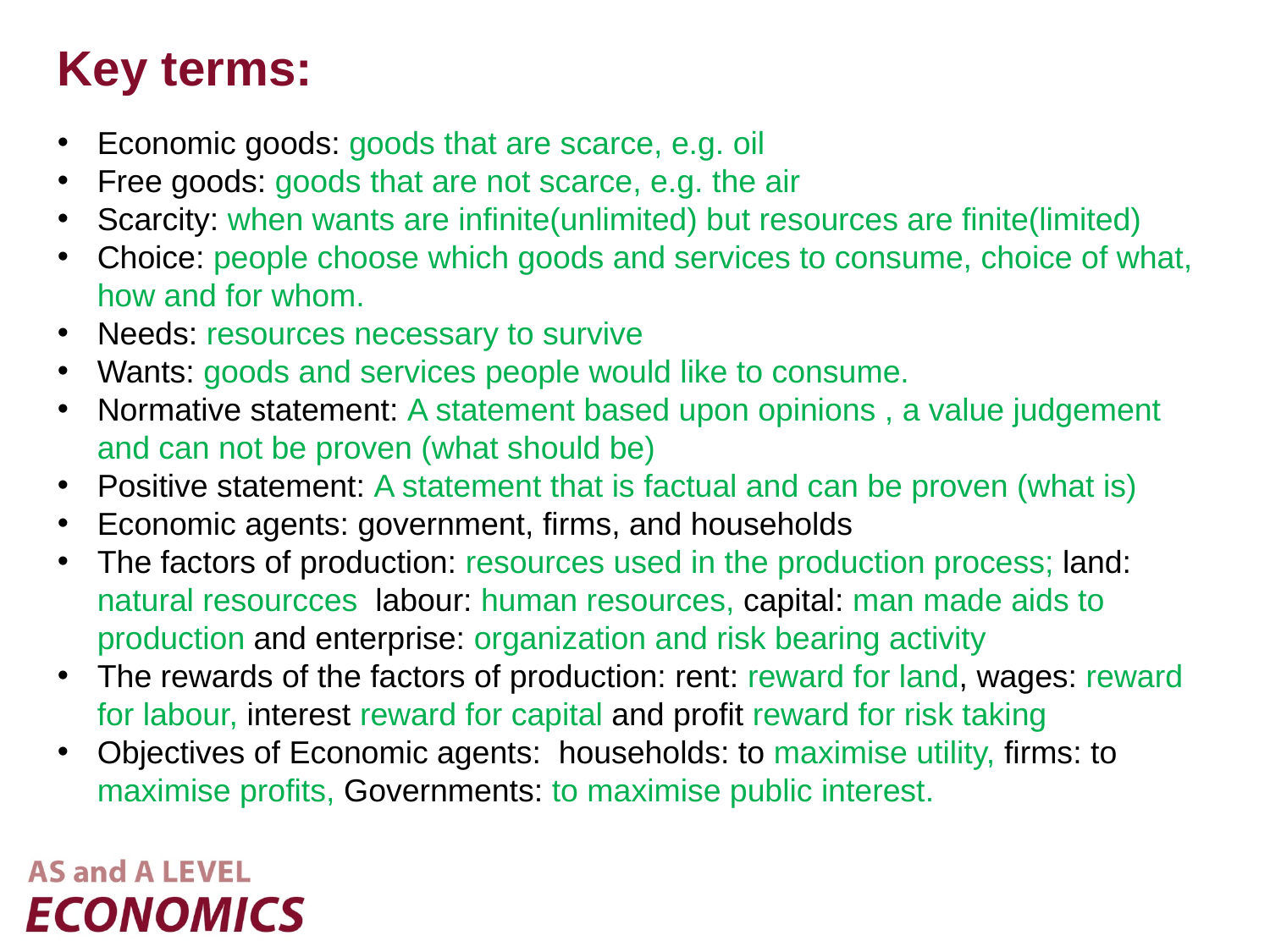

Key terms:
Economic goods: goods that are scarce, e.g. oil
Free goods: goods that are not scarce, e.g. the air
Scarcity: when wants are infinite(unlimited) but resources are finite(limited)
Choice: people choose which goods and services to consume, choice of what, how and for whom.
Needs: resources necessary to survive
Wants: goods and services people would like to consume.
Normative statement: A statement based upon opinions , a value judgement and can not be proven (what should be)
Positive statement: A statement that is factual and can be proven (what is)
Economic agents: government, firms, and households
The factors of production: resources used in the production process; land: natural resourcces  labour: human resources, capital: man made aids to production and enterprise: organization and risk bearing activity
The rewards of the factors of production: rent: reward for land, wages: reward for labour, interest reward for capital and profit reward for risk taking
Objectives of Economic agents:  households: to maximise utility, firms: to maximise profits, Governments: to maximise public interest.